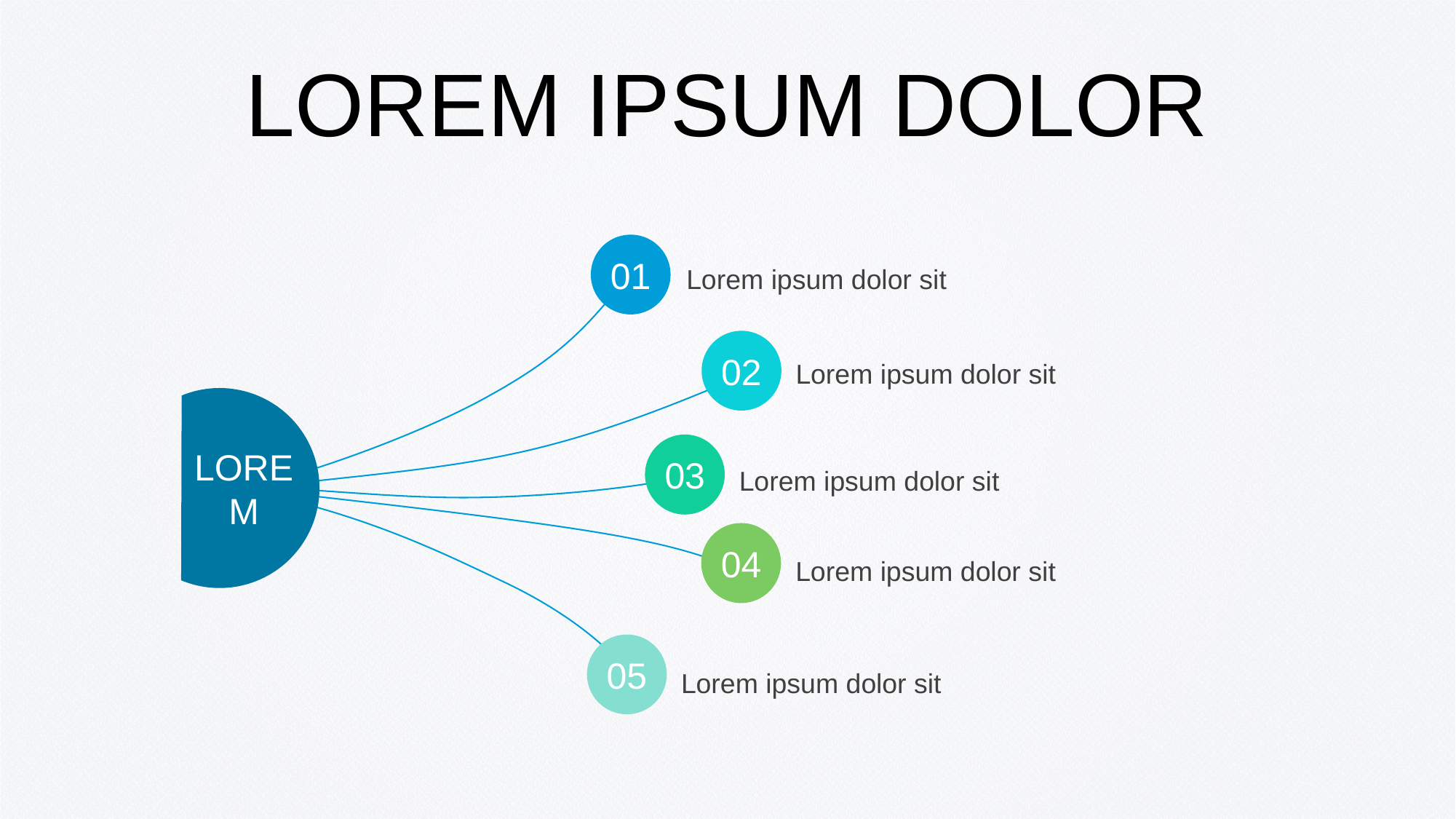

# LOREM IPSUM DOLOR
01
Lorem ipsum dolor sit

Lorem ipsum dolor sit
02

LOREM
03
Lorem ipsum dolor sit

04
Lorem ipsum dolor sit
05
Lorem ipsum dolor sit